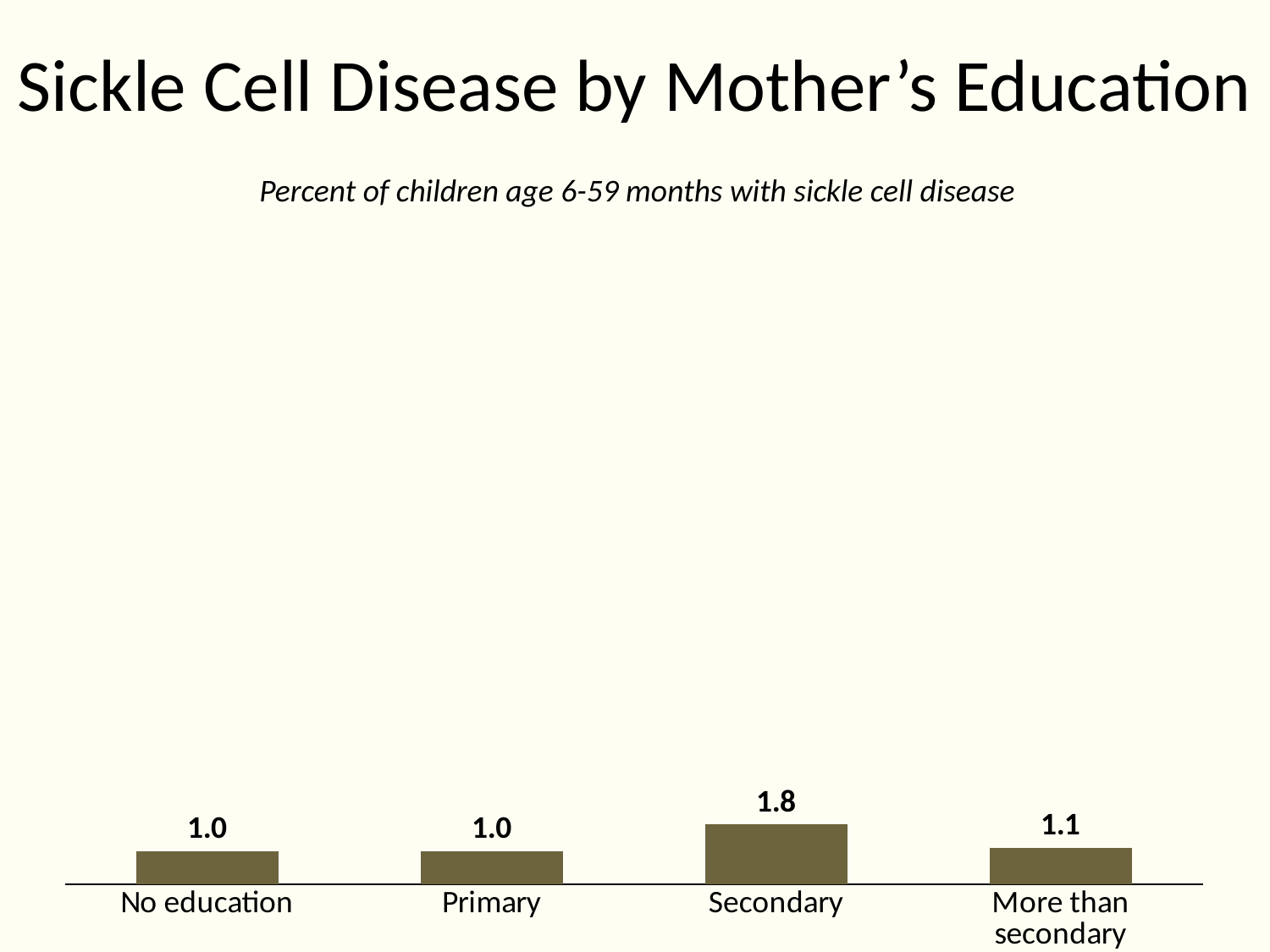

# Sickle Cell Disease by Mother’s Education
Percent of children age 6-59 months with sickle cell disease

### Chart

| Category | Series 1 |
|---|---|
| No education | 1.0 |
| Primary | 1.0 |
| Secondary | 1.8 |
| More than secondary | 1.1 |